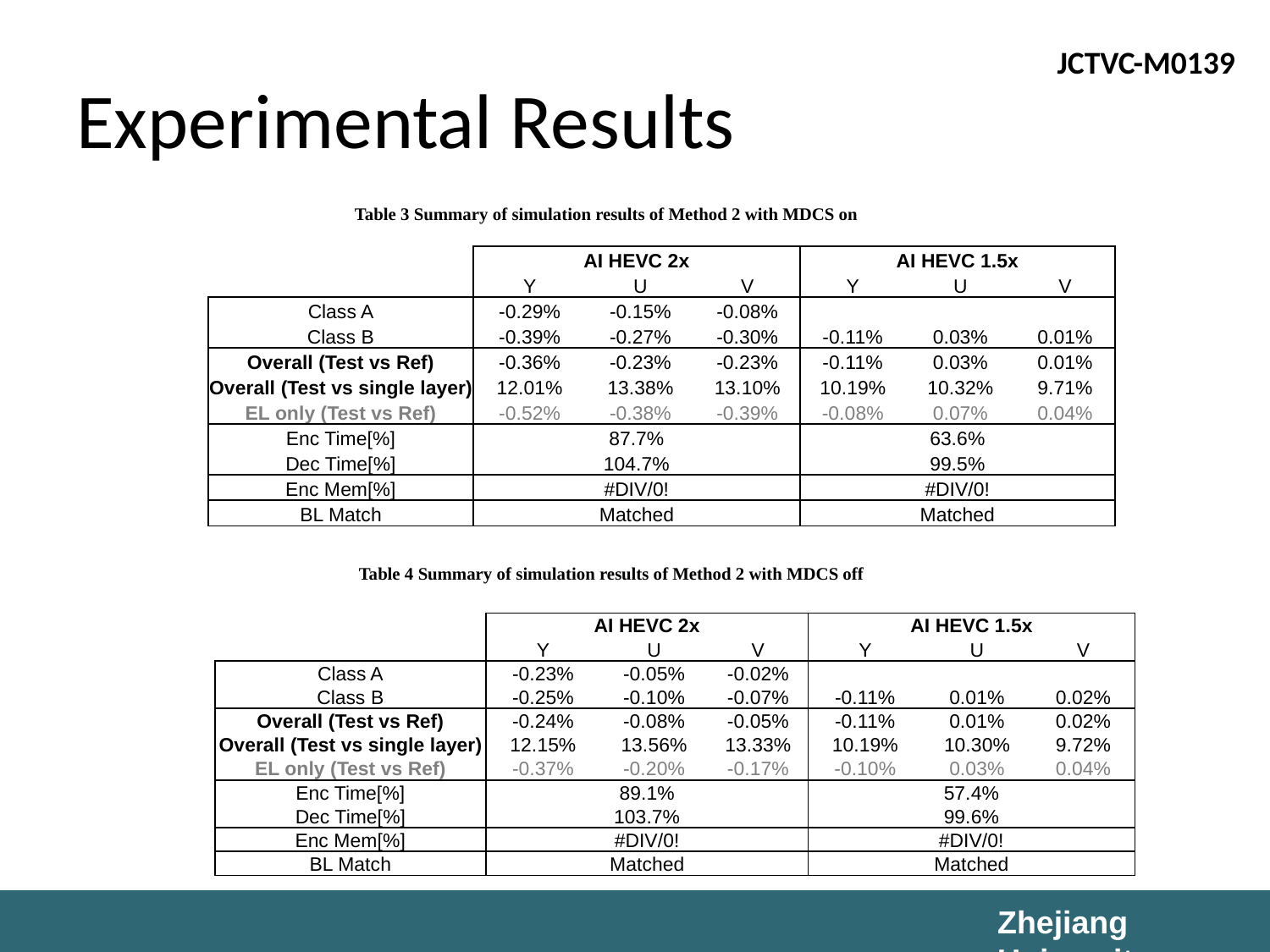

# Experimental Results
Table 3 Summary of simulation results of Method 2 with MDCS on
|  | AI HEVC 2x |  |  | AI HEVC 1.5x |  |  |
| --- | --- | --- | --- | --- | --- | --- |
|  | Y | U | V | Y | U | V |
| Class A | -0.29% | -0.15% | -0.08% |  |  |  |
| Class B | -0.39% | -0.27% | -0.30% | -0.11% | 0.03% | 0.01% |
| Overall (Test vs Ref) | -0.36% | -0.23% | -0.23% | -0.11% | 0.03% | 0.01% |
| Overall (Test vs single layer) | 12.01% | 13.38% | 13.10% | 10.19% | 10.32% | 9.71% |
| EL only (Test vs Ref) | -0.52% | -0.38% | -0.39% | -0.08% | 0.07% | 0.04% |
| Enc Time[%] | 87.7% |  |  | 63.6% |  |  |
| Dec Time[%] | 104.7% |  |  | 99.5% |  |  |
| Enc Mem[%] | #DIV/0! |  |  | #DIV/0! |  |  |
| BL Match | Matched |  |  | Matched |  |  |
Table 4 Summary of simulation results of Method 2 with MDCS off
|  | AI HEVC 2x |  |  | AI HEVC 1.5x |  |  |
| --- | --- | --- | --- | --- | --- | --- |
|  | Y | U | V | Y | U | V |
| Class A | -0.23% | -0.05% | -0.02% |  |  |  |
| Class B | -0.25% | -0.10% | -0.07% | -0.11% | 0.01% | 0.02% |
| Overall (Test vs Ref) | -0.24% | -0.08% | -0.05% | -0.11% | 0.01% | 0.02% |
| Overall (Test vs single layer) | 12.15% | 13.56% | 13.33% | 10.19% | 10.30% | 9.72% |
| EL only (Test vs Ref) | -0.37% | -0.20% | -0.17% | -0.10% | 0.03% | 0.04% |
| Enc Time[%] | 89.1% |  |  | 57.4% |  |  |
| Dec Time[%] | 103.7% |  |  | 99.6% |  |  |
| Enc Mem[%] | #DIV/0! |  |  | #DIV/0! |  |  |
| BL Match | Matched |  |  | Matched |  |  |